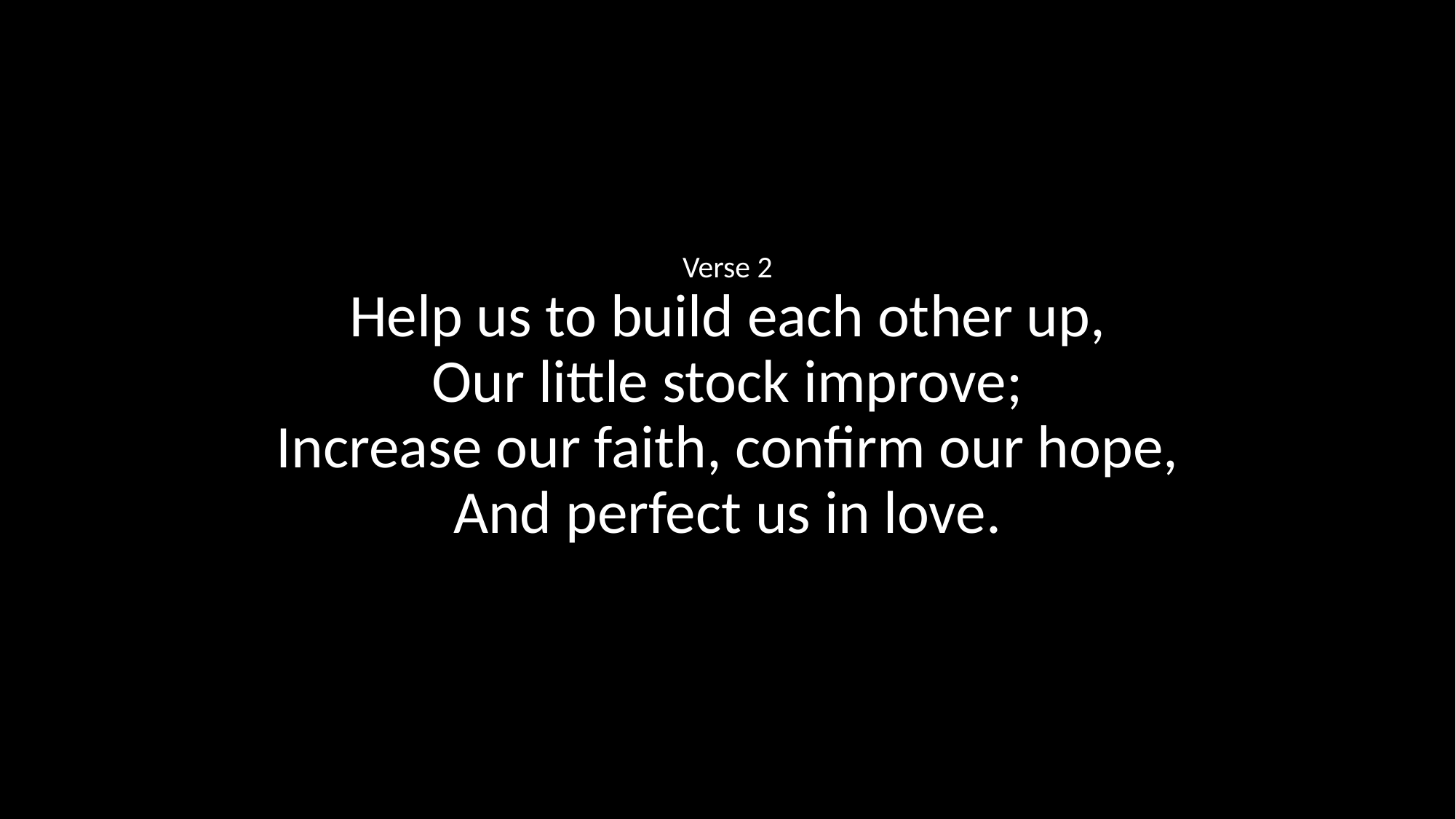

Verse 2
Help us to build each other up,
Our little stock improve;
Increase our faith, confirm our hope,
And perfect us in love.